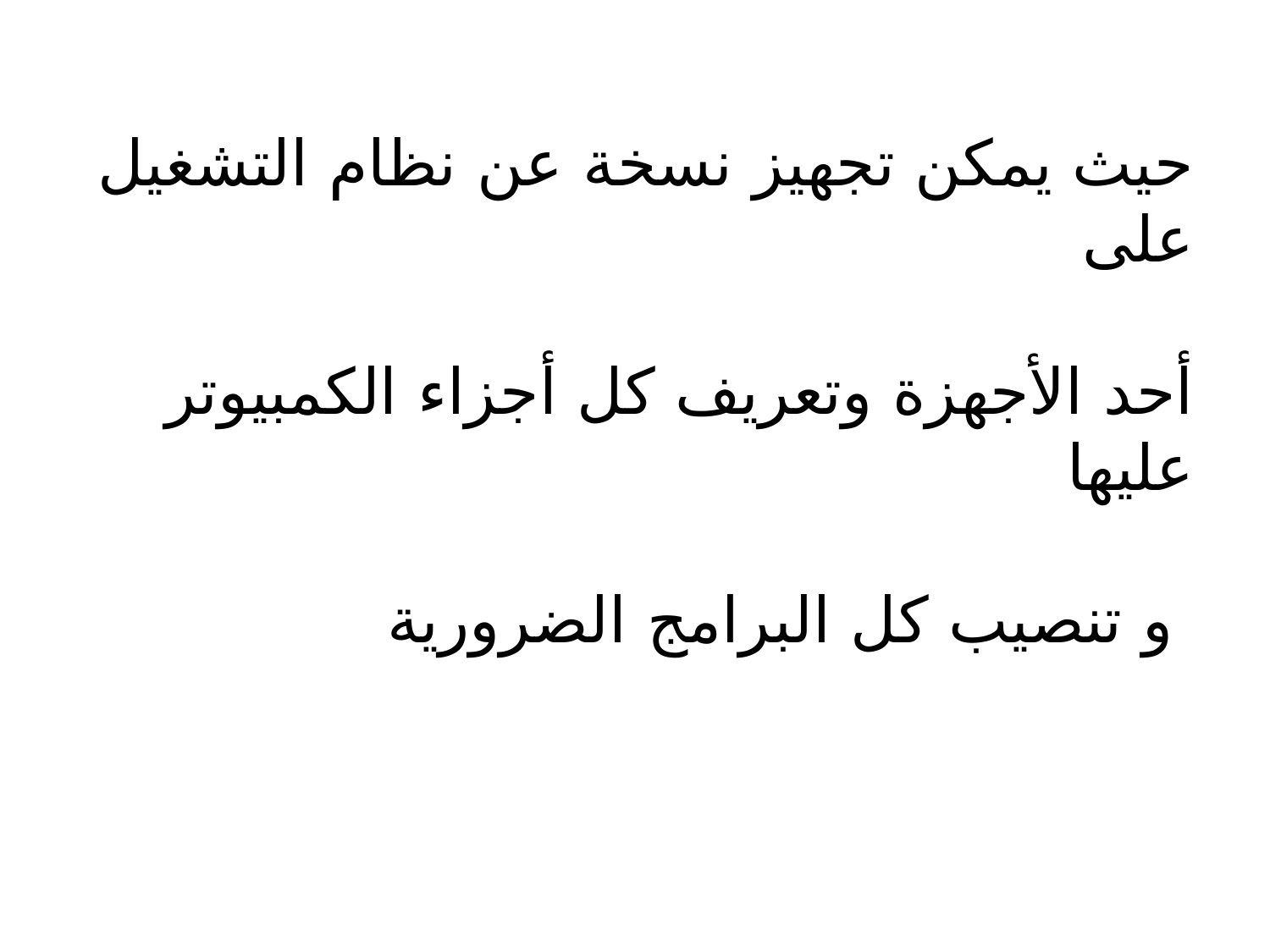

حيث يمكن تجهيز نسخة عن نظام التشغيل على

أحد الأجهزة وتعريف كل أجزاء الكمبيوتر عليها

 و تنصيب كل البرامج الضرورية